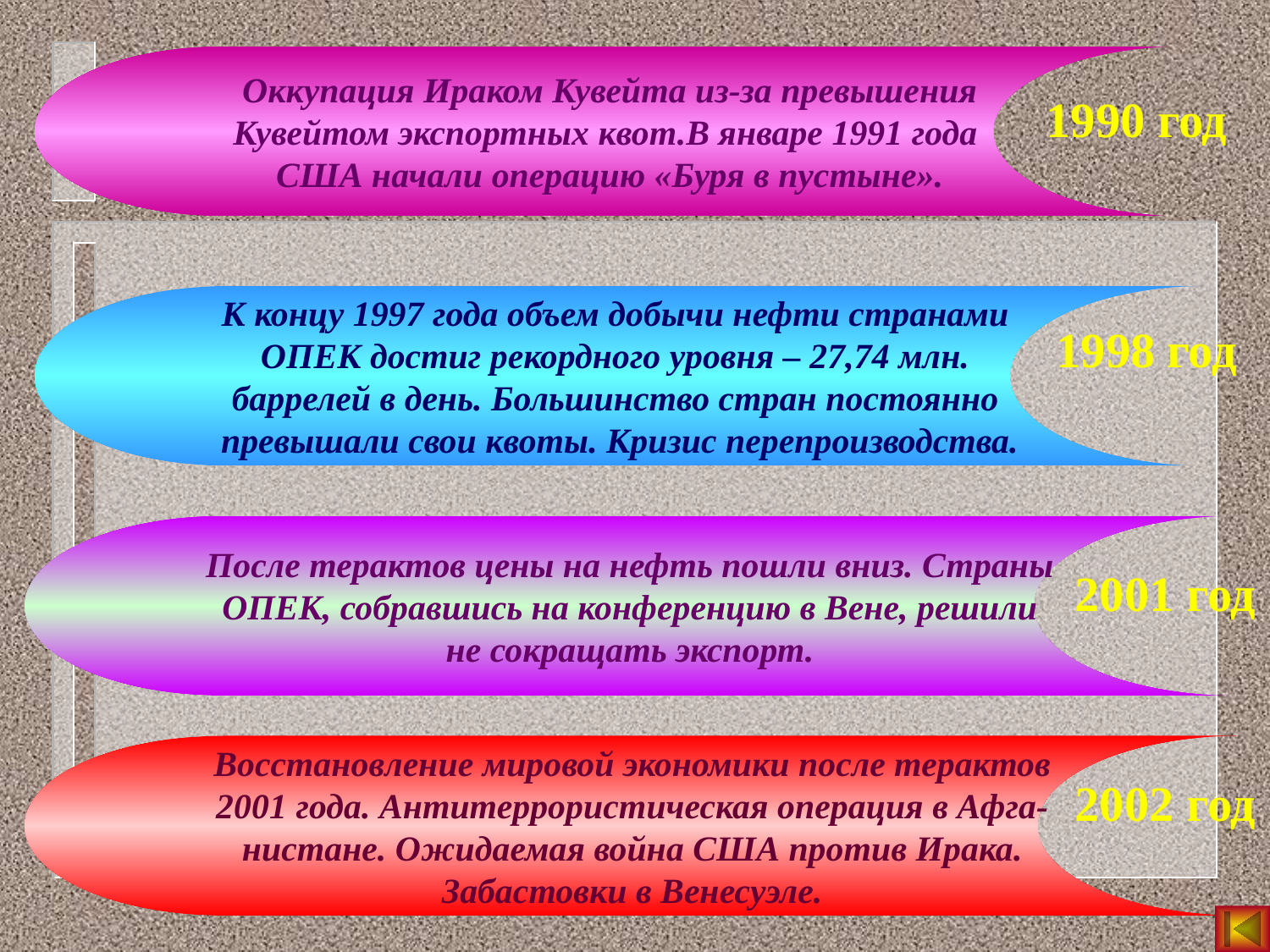

Оккупация Ираком Кувейта из-за превышения
Кувейтом экспортных квот.В январе 1991 года
США начали операцию «Буря в пустыне».
1990 год
К концу 1997 года объем добычи нефти странами
ОПЕК достиг рекордного уровня – 27,74 млн.
баррелей в день. Большинство стран постоянно
превышали свои квоты. Кризис перепроизводства.
1998 год
После терактов цены на нефть пошли вниз. Страны
ОПЕК, собравшись на конференцию в Вене, решили
не сокращать экспорт.
2001 год
Восстановление мировой экономики после терактов
2001 года. Антитеррористическая операция в Афга-
нистане. Ожидаемая война США против Ирака.
Забастовки в Венесуэле.
2002 год